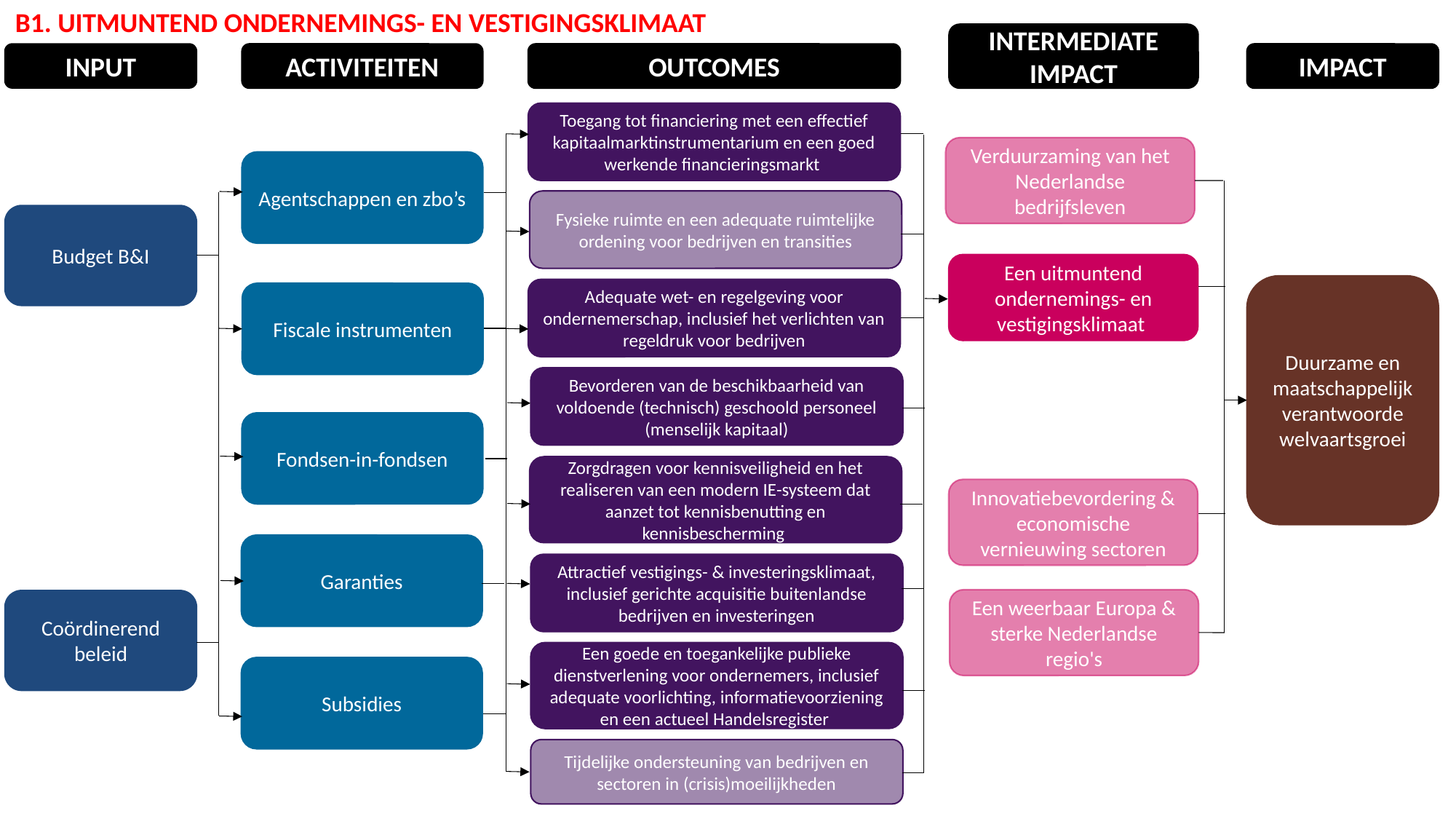

B1. UITMUNTEND ONDERNEMINGS- EN VESTIGINGSKLIMAAT
INTERMEDIATE IMPACT
INPUT
ACTIVITEITEN
OUTCOMES
IMPACT
Toegang tot financiering met een effectief kapitaalmarktinstrumentarium en een goed werkende financieringsmarkt
Verduurzaming van het Nederlandse bedrijfsleven
Agentschappen en zbo’s
Fysieke ruimte en een adequate ruimtelijke ordening voor bedrijven en transities
Budget B&I
Een uitmuntend ondernemings- en vestigingsklimaat
Duurzame en maatschappelijk verantwoorde welvaartsgroei
Adequate wet- en regelgeving voor ondernemerschap, inclusief het verlichten van regeldruk voor bedrijven
Fiscale instrumenten
Bevorderen van de beschikbaarheid van voldoende (technisch) geschoold personeel (menselijk kapitaal)
Fondsen-in-fondsen
Zorgdragen voor kennisveiligheid en het realiseren van een modern IE-systeem dat aanzet tot kennisbenutting en kennisbescherming
Innovatiebevordering & economische vernieuwing sectoren
Garanties
Attractief vestigings- & investeringsklimaat, inclusief gerichte acquisitie buitenlandse bedrijven en investeringen
Een weerbaar Europa & sterke Nederlandse regio's
Coördinerend beleid
Een goede en toegankelijke publieke dienstverlening voor ondernemers, inclusief adequate voorlichting, informatievoorziening en een actueel Handelsregister
Subsidies
Tijdelijke ondersteuning van bedrijven en sectoren in (crisis)moeilijkheden